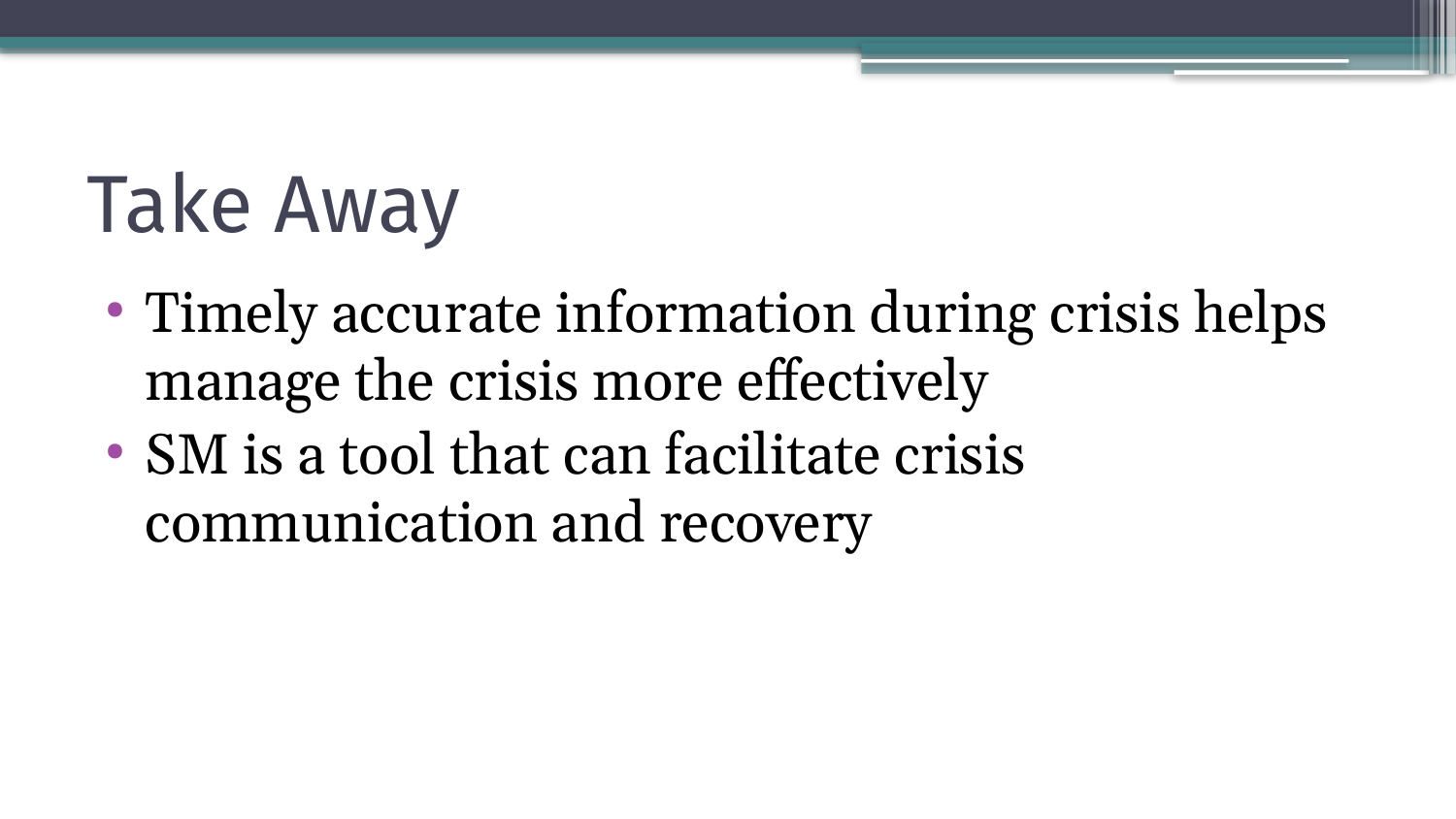

# Take Away
Timely accurate information during crisis helps manage the crisis more effectively
SM is a tool that can facilitate crisis communication and recovery